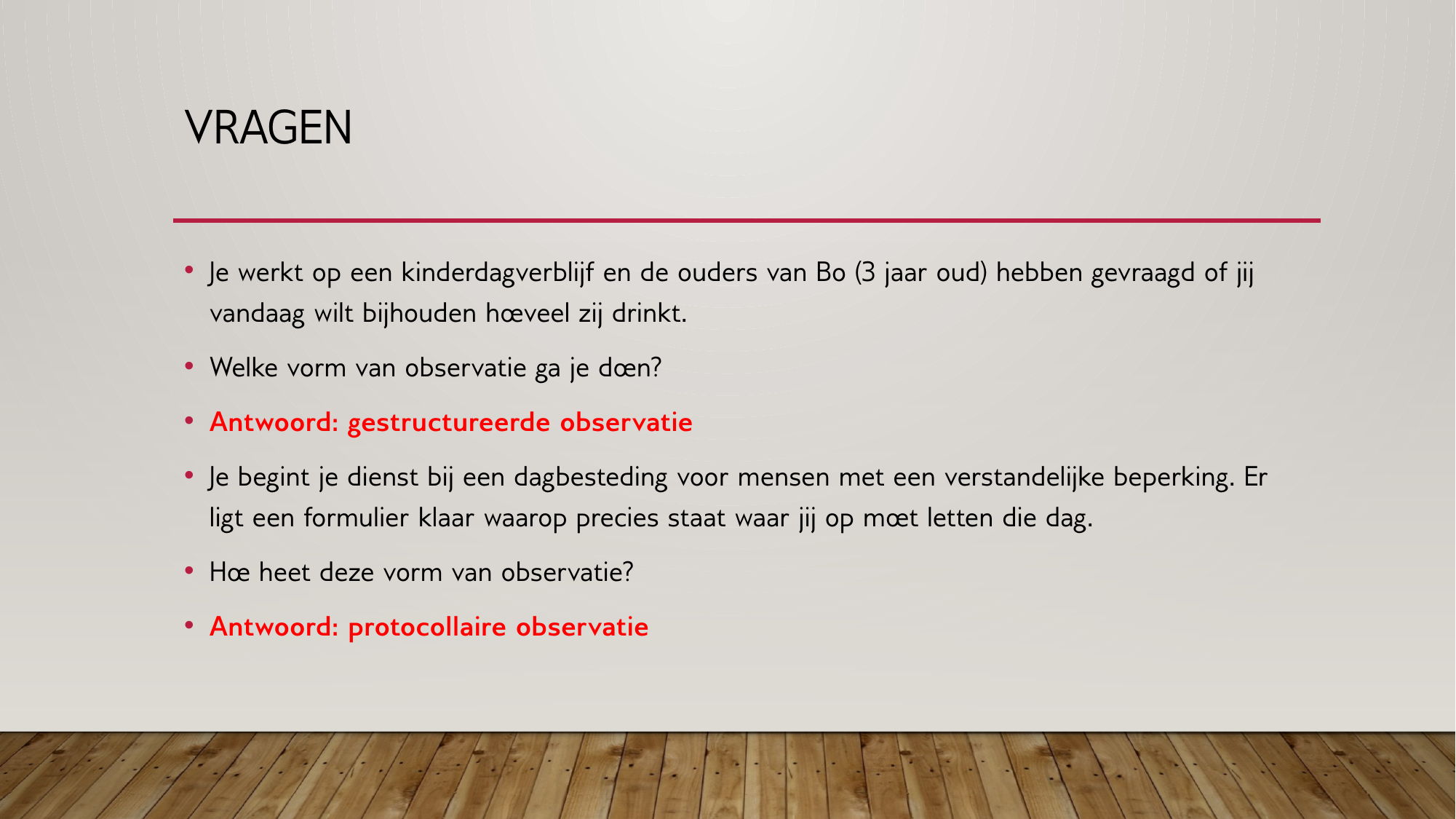

# Vragen
Je werkt op een kinderdagverblijf en de ouders van Bo (3 jaar oud) hebben gevraagd of jij vandaag wilt bijhouden hoeveel zij drinkt.
Welke vorm van observatie ga je doen?
Antwoord: gestructureerde observatie
Je begint je dienst bij een dagbesteding voor mensen met een verstandelijke beperking. Er ligt een formulier klaar waarop precies staat waar jij op moet letten die dag.
Hoe heet deze vorm van observatie?
Antwoord: protocollaire observatie